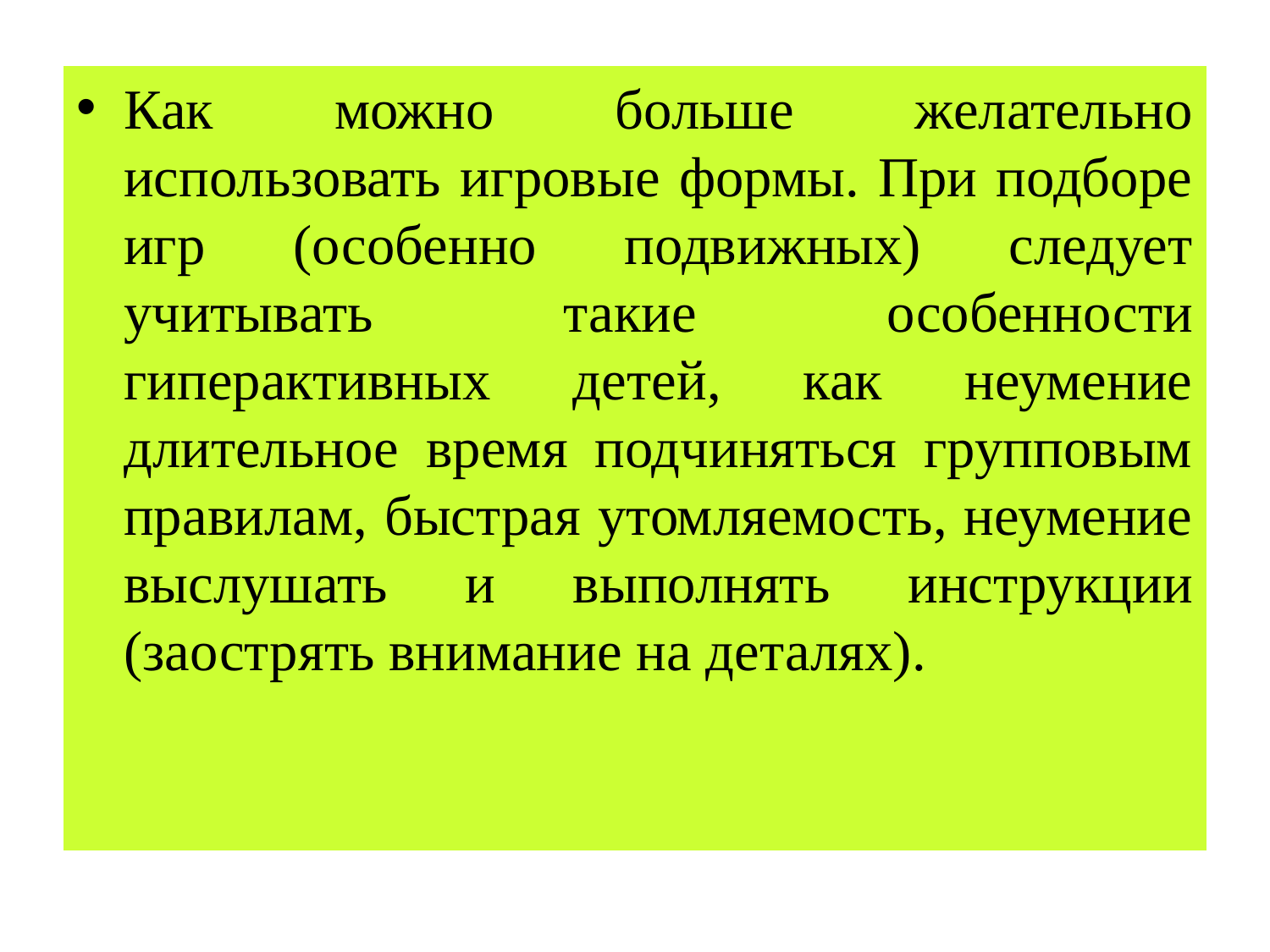

#
Как можно больше желательно использовать игровые формы. При подборе игр (особенно подвижных) следует учитывать такие особенности гиперактивных детей, как неумение длительное время подчиняться групповым правилам, быстрая утомляемость, неумение выслушать и выполнять инструкции (заострять внимание на деталях).